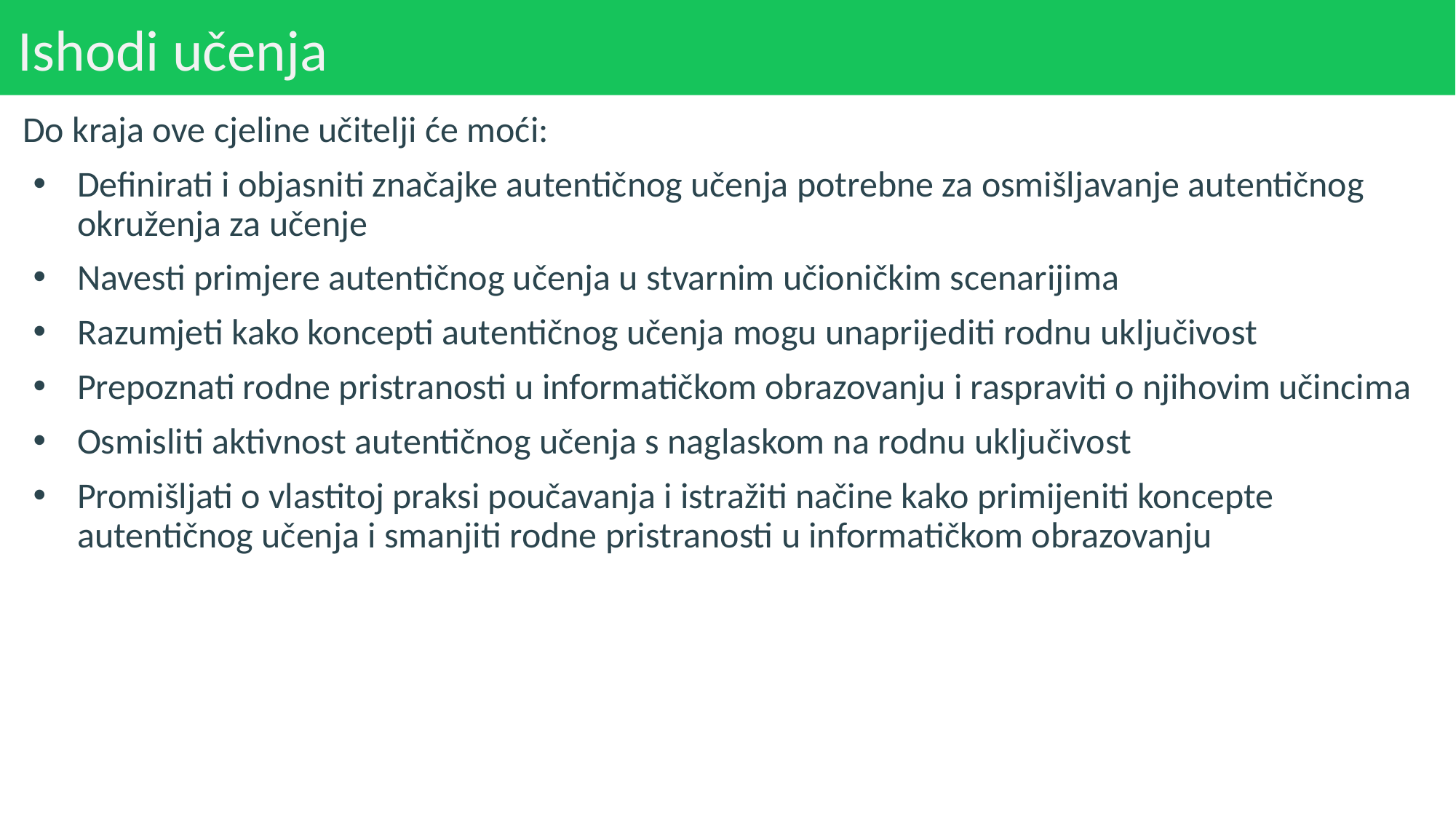

# Ishodi učenja
Do kraja ove cjeline učitelji će moći:
Definirati i objasniti značajke autentičnog učenja potrebne za osmišljavanje autentičnog okruženja za učenje
Navesti primjere autentičnog učenja u stvarnim učioničkim scenarijima
Razumjeti kako koncepti autentičnog učenja mogu unaprijediti rodnu uključivost
Prepoznati rodne pristranosti u informatičkom obrazovanju i raspraviti o njihovim učincima
Osmisliti aktivnost autentičnog učenja s naglaskom na rodnu uključivost
Promišljati o vlastitoj praksi poučavanja i istražiti načine kako primijeniti koncepte autentičnog učenja i smanjiti rodne pristranosti u informatičkom obrazovanju